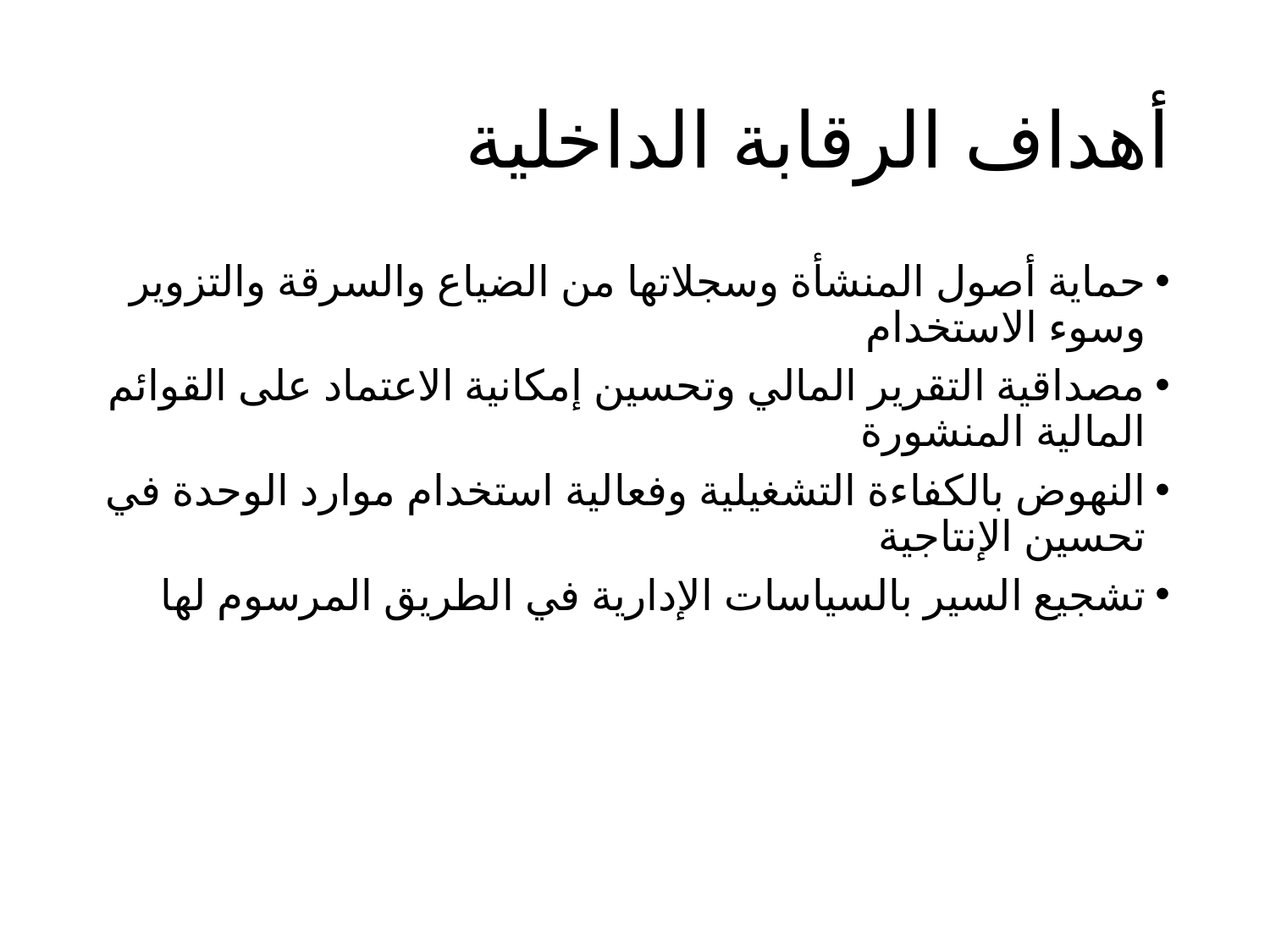

# أهداف الرقابة الداخلية
حماية أصول المنشأة وسجلاتها من الضياع والسرقة والتزوير وسوء الاستخدام
مصداقية التقرير المالي وتحسين إمكانية الاعتماد على القوائم المالية المنشورة
النهوض بالكفاءة التشغيلية وفعالية استخدام موارد الوحدة في تحسين الإنتاجية
تشجيع السير بالسياسات الإدارية في الطريق المرسوم لها